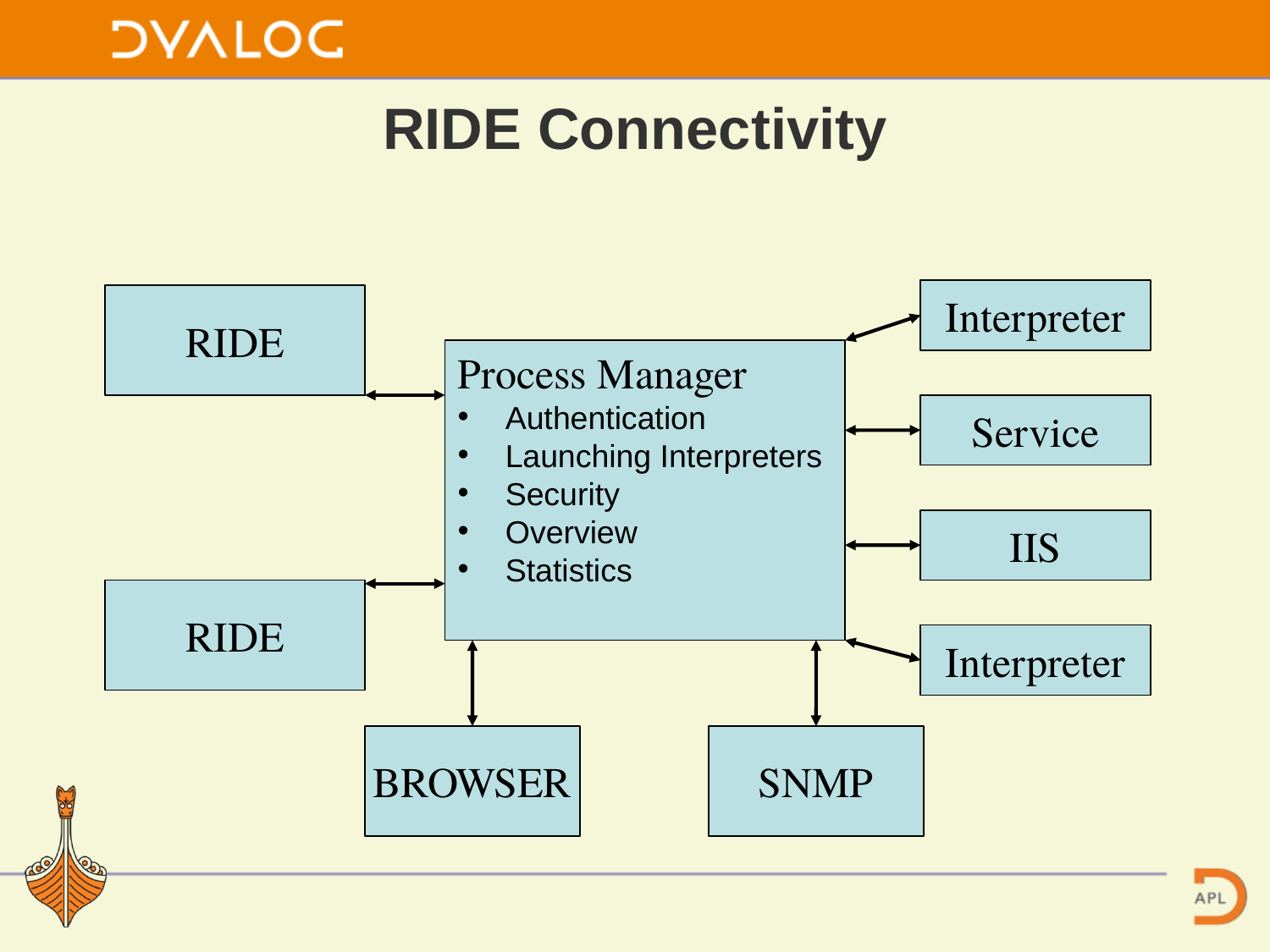

# RIDE Connectivity
Interpreter
RIDE
Process Manager
Authentication
Launching Interpreters
Security
Overview
Statistics

Service
IIS
RIDE
Interpreter
BROWSER
SNMP